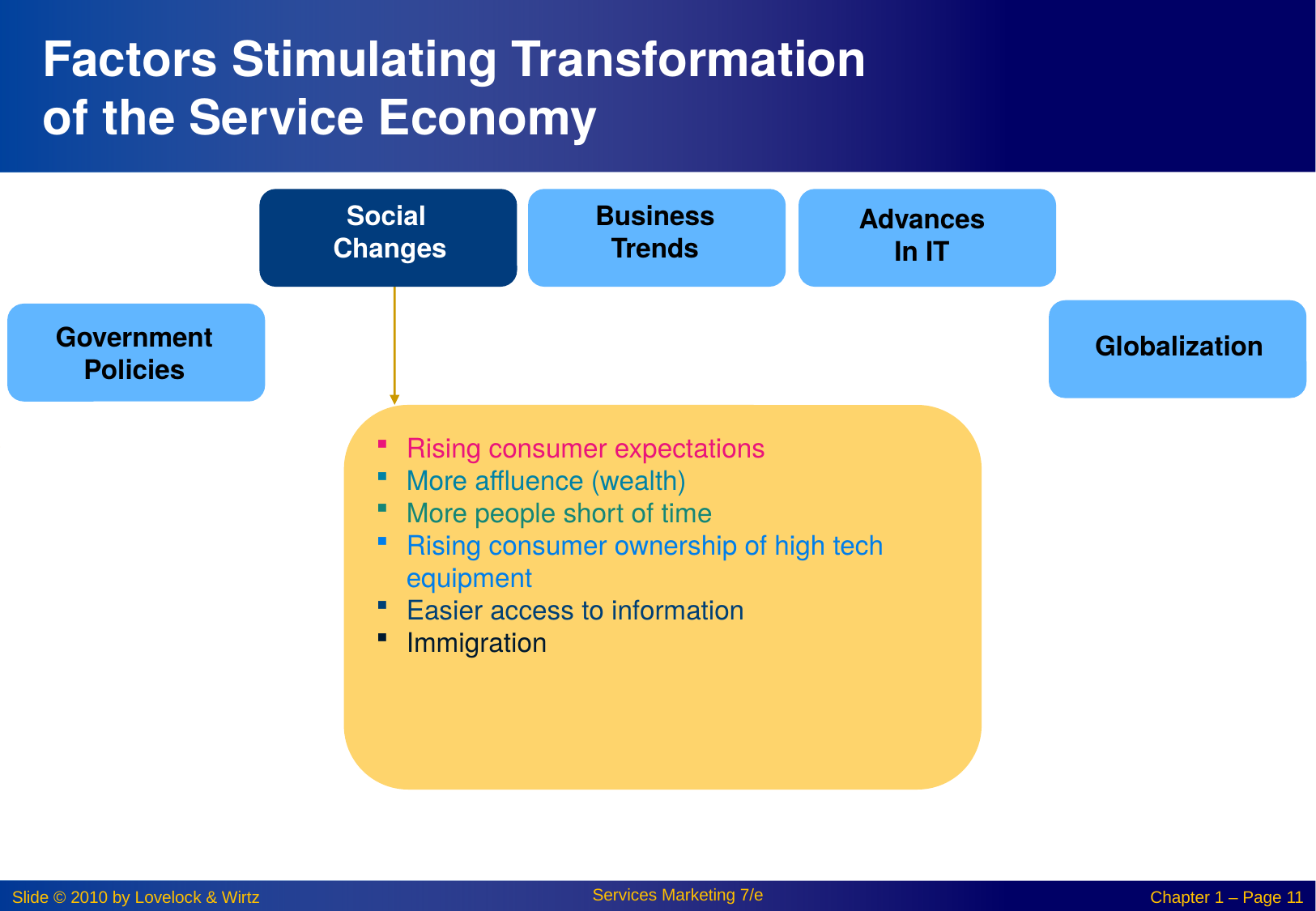

# Factors Stimulating Transformation of the Service Economy

Social
Changes

Business
Trends

Advances
In IT

Globalization

Government
Policies
Rising consumer expectations
More affluence (wealth)
More people short of time
Rising consumer ownership of high tech equipment
Easier access to information
Immigration